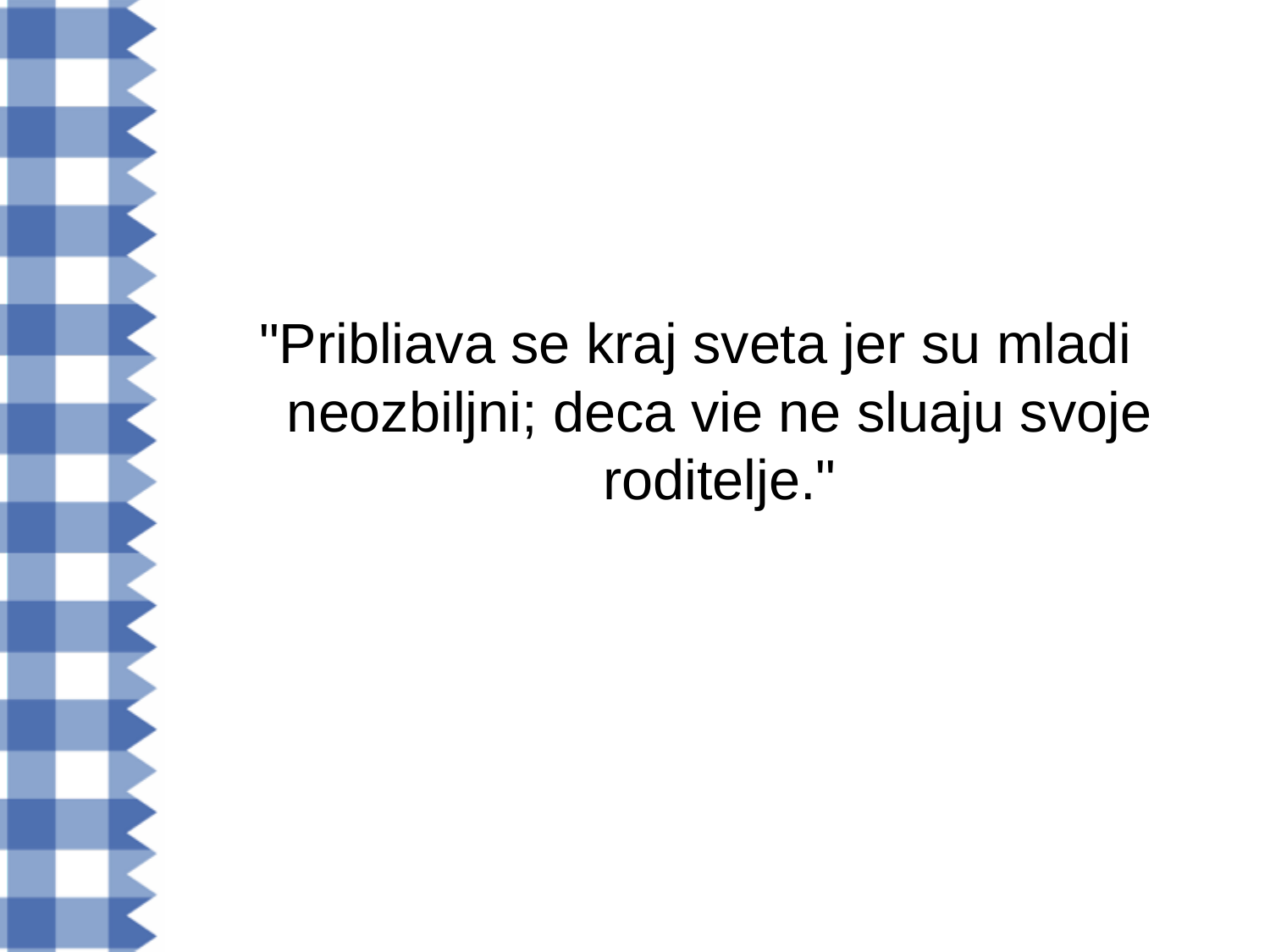

#

"Pribliava se kraj sveta jer su mladi neozbiljni; deca vie ne sluaju svoje roditelje."